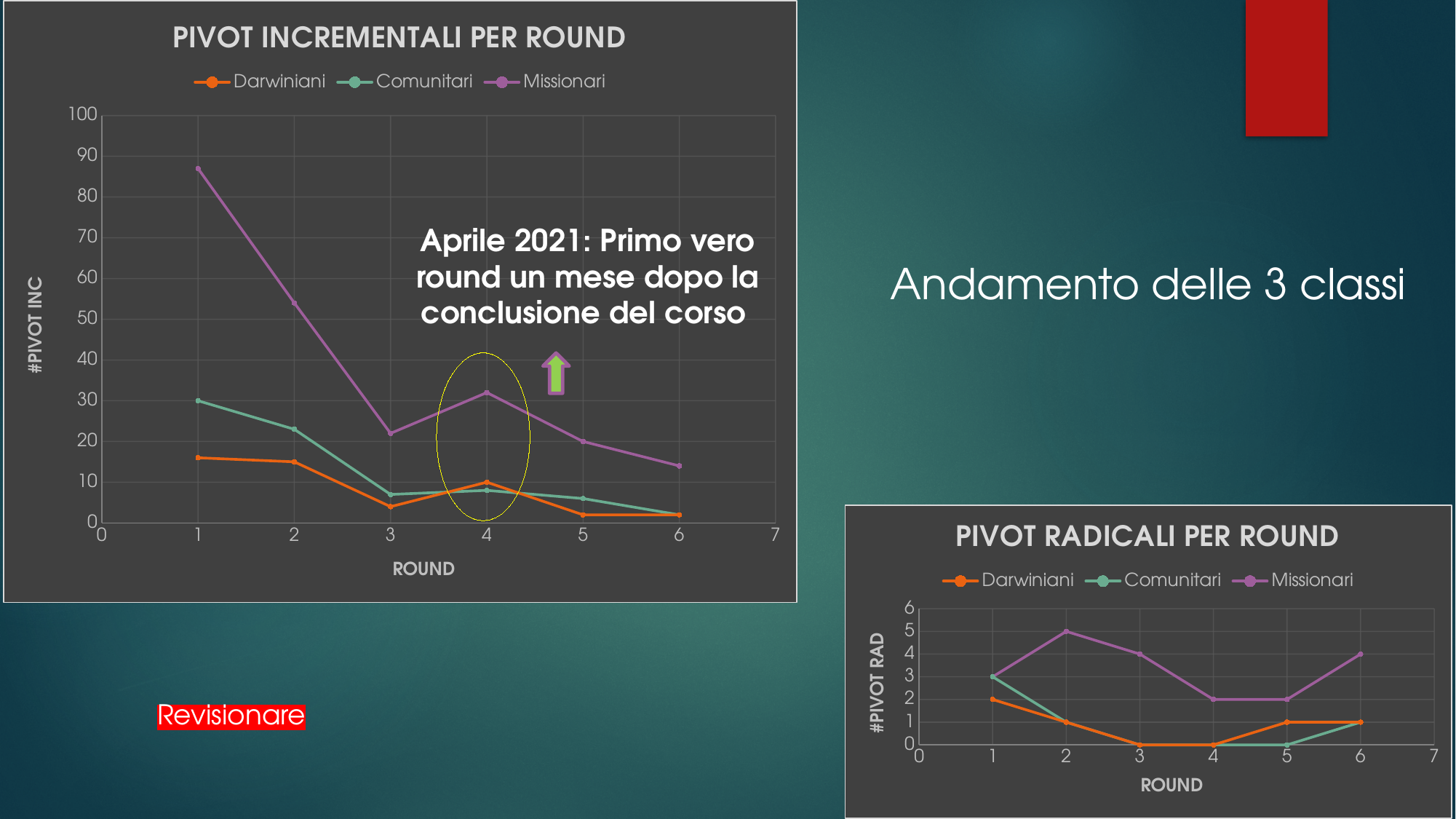

### Chart: PIVOT INCREMENTALI PER ROUND

| Category |  |  |  |
|---|---|---|---|
Aprile 2021: Primo vero round un mese dopo la conclusione del corso
Andamento delle 3 classi

### Chart: PIVOT RADICALI PER ROUND

| Category |  |  |  |
|---|---|---|---|
Revisionare